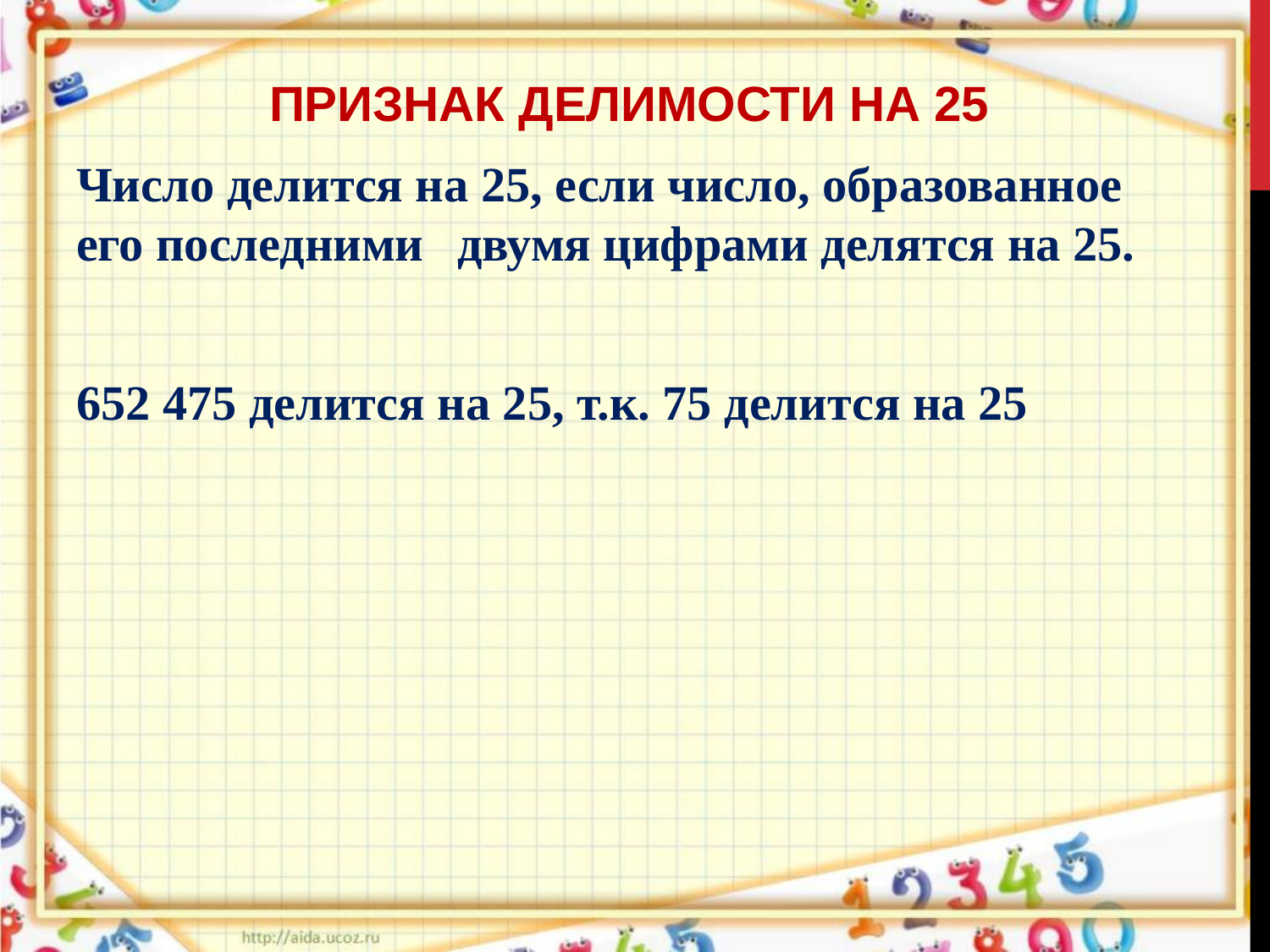

ПРИЗНАК ДЕЛИМОСТИ НА 25
Число делится на 25, если число, образованное его последними 	двумя цифрами делятся на 25.

652 475 делится на 25, т.к. 75 делится на 25